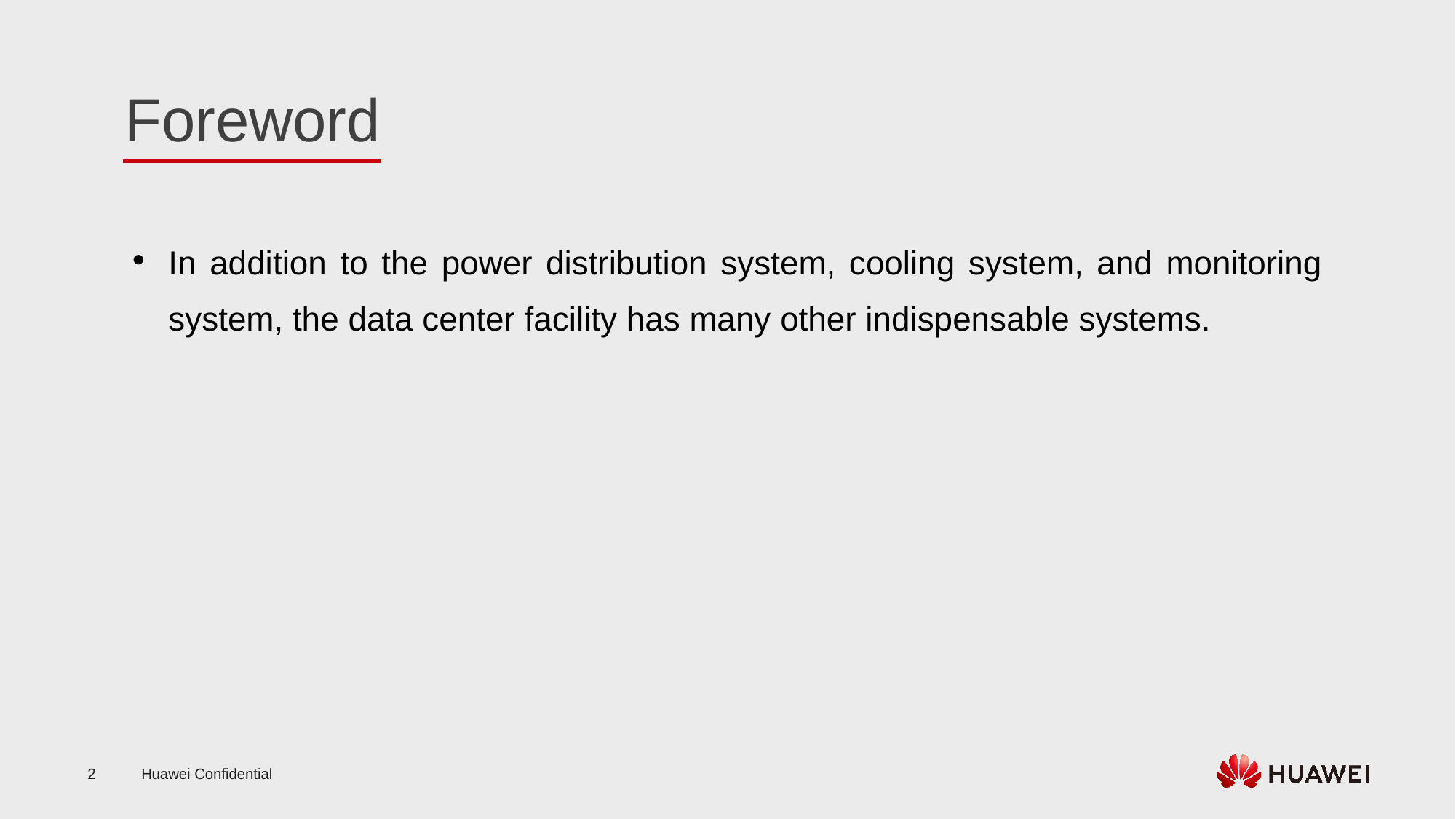

In addition to the power distribution system, cooling system, and monitoring system, the data center facility has many other indispensable systems.